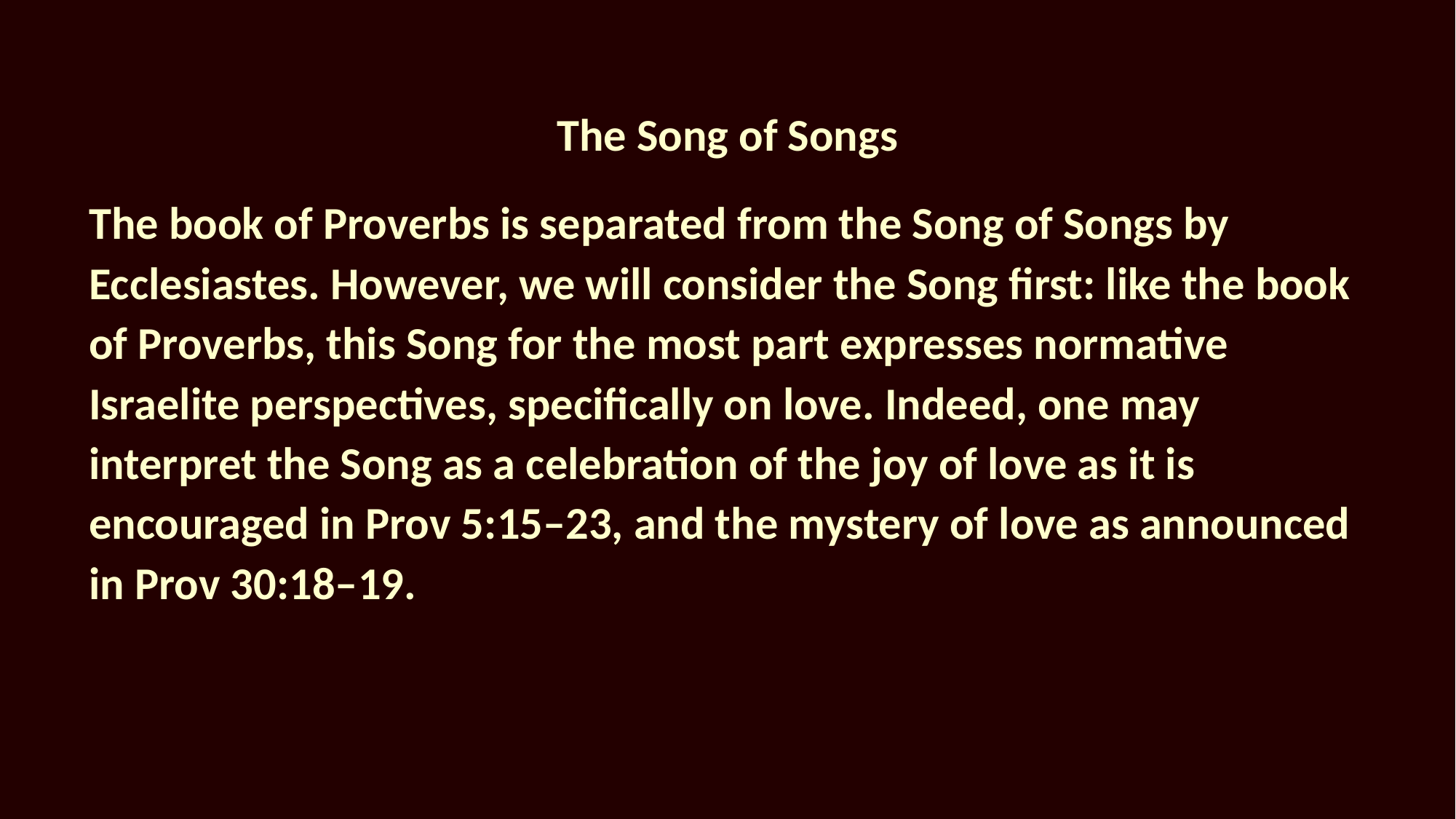

# The Song of Songs
The book of Proverbs is separated from the Song of Songs by Ecclesiastes. However, we will consider the Song first: like the book of Proverbs, this Song for the most part expresses normative Israelite perspectives, specifically on love. Indeed, one may interpret the Song as a celebration of the joy of love as it is encouraged in Prov 5:15–23, and the mystery of love as announced in Prov 30:18–19.